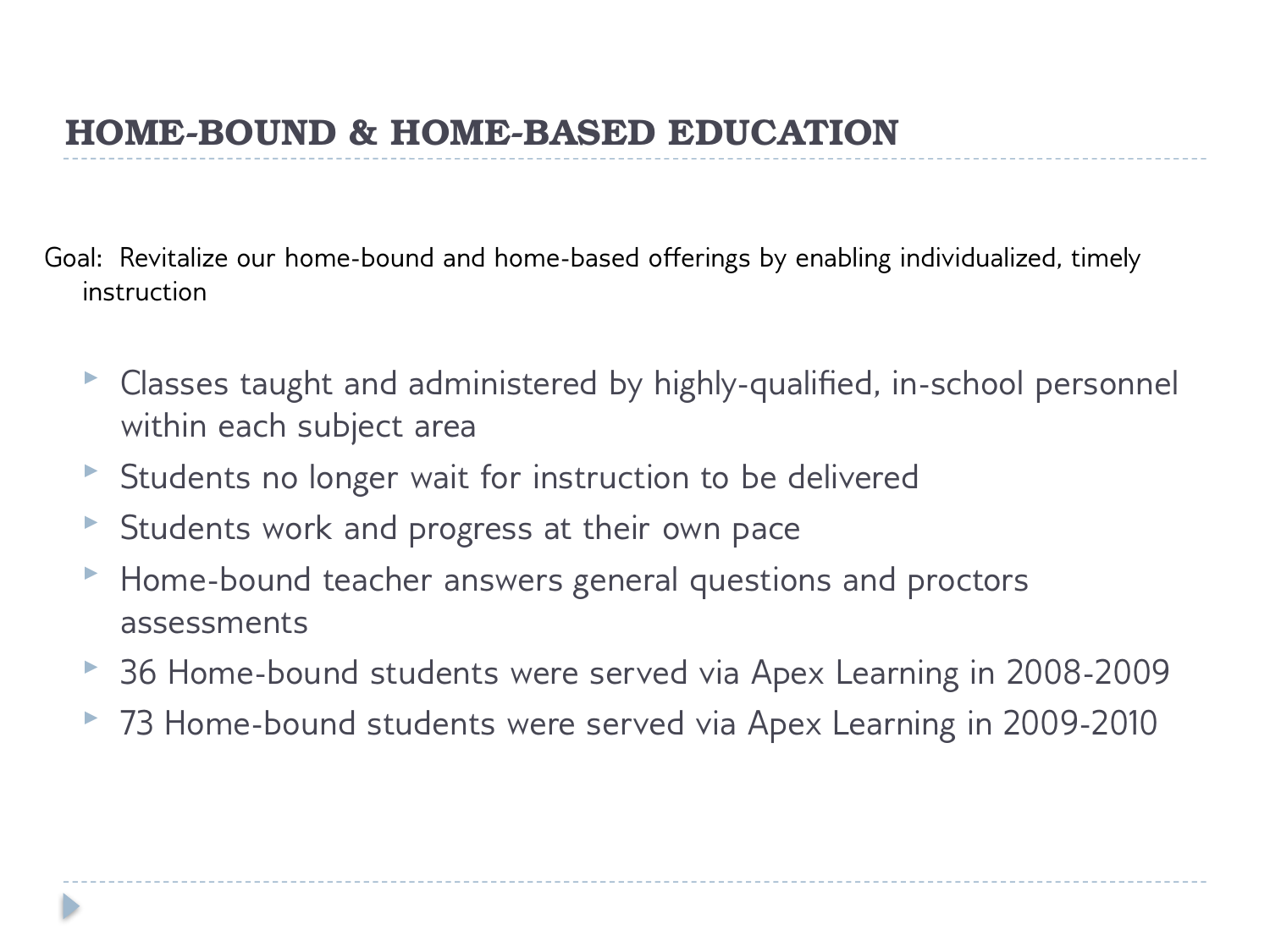

# Home-bound & Home-based education
Goal:  Revitalize our home-bound and home-based offerings by enabling individualized, timely instruction

Classes taught and administered by highly-qualified, in-school personnel within each subject area
Students no longer wait for instruction to be delivered
Students work and progress at their own pace
Home-bound teacher answers general questions and proctors assessments
36 Home-bound students were served via Apex Learning in 2008-2009
73 Home-bound students were served via Apex Learning in 2009-2010